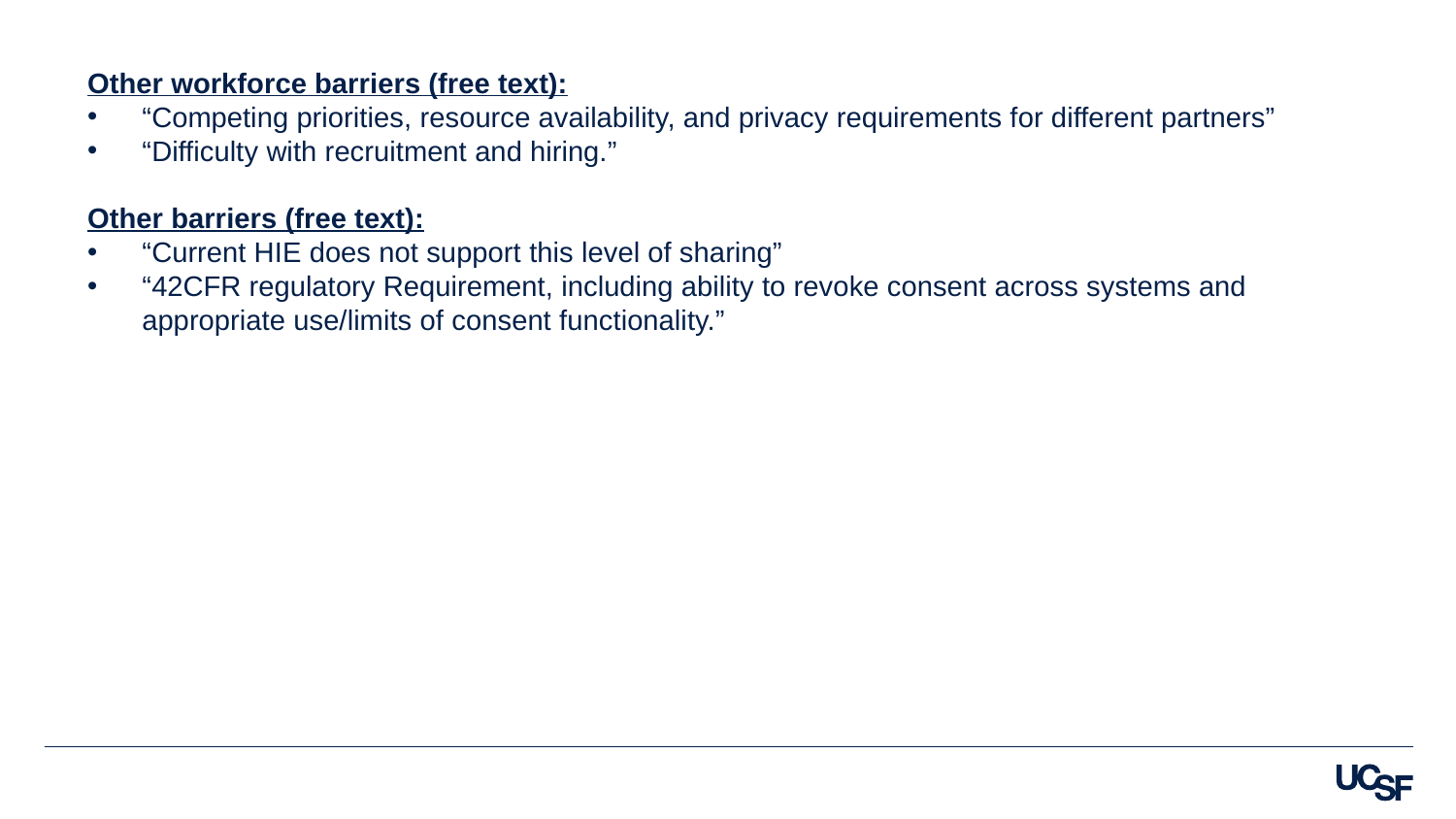

Other workforce barriers (free text):
“Competing priorities, resource availability, and privacy requirements for different partners”
“Difficulty with recruitment and hiring.”

Other barriers (free text):
“Current HIE does not support this level of sharing”
“42CFR regulatory Requirement, including ability to revoke consent across systems and appropriate use/limits of consent functionality.”